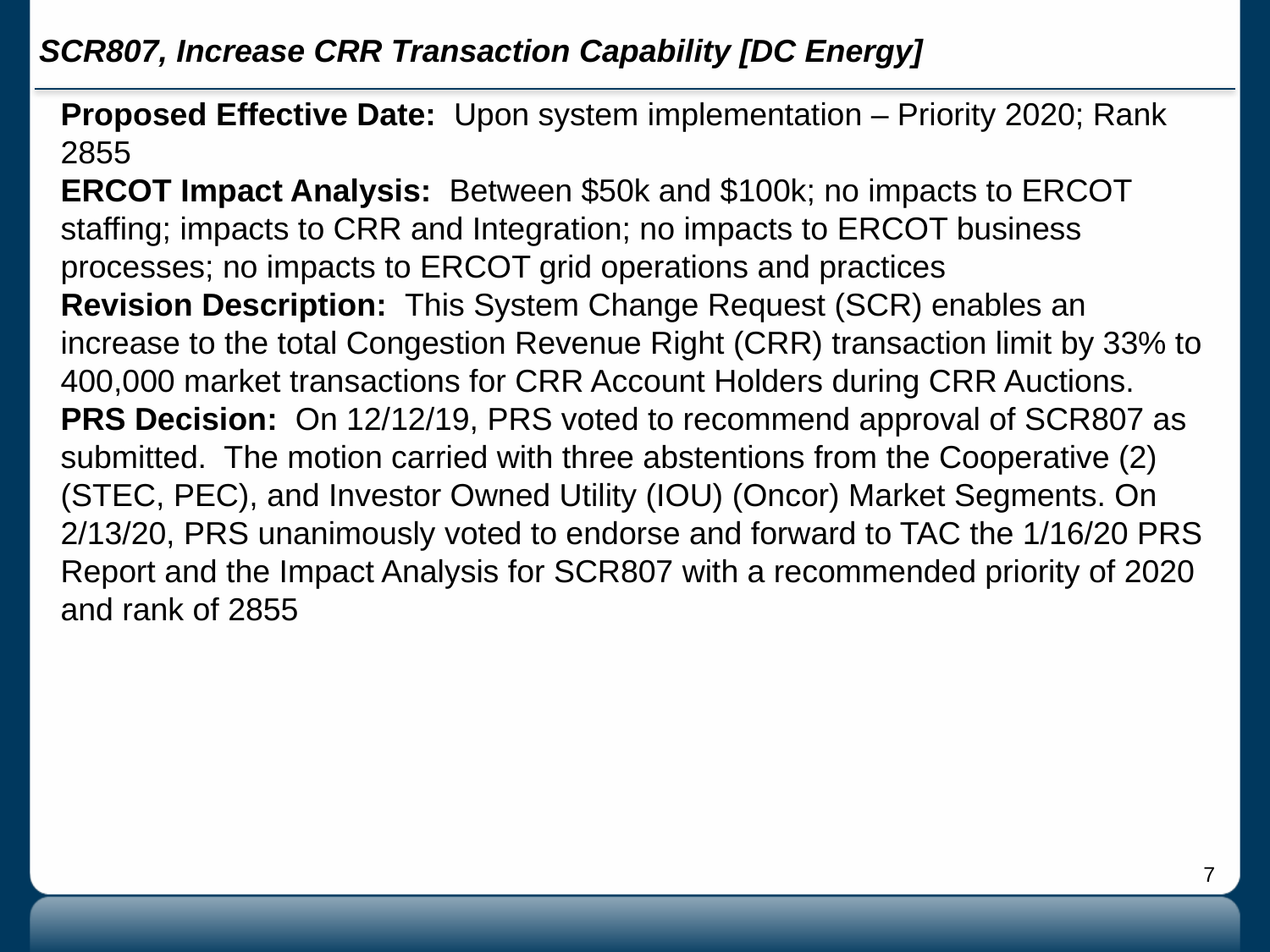

# SCR807, Increase CRR Transaction Capability [DC Energy]
Proposed Effective Date:  Upon system implementation – Priority 2020; Rank 2855
ERCOT Impact Analysis:  Between $50k and $100k; no impacts to ERCOT staffing; impacts to CRR and Integration; no impacts to ERCOT business processes; no impacts to ERCOT grid operations and practices
Revision Description:  This System Change Request (SCR) enables an increase to the total Congestion Revenue Right (CRR) transaction limit by 33% to 400,000 market transactions for CRR Account Holders during CRR Auctions.
PRS Decision:  On 12/12/19, PRS voted to recommend approval of SCR807 as submitted.  The motion carried with three abstentions from the Cooperative (2) (STEC, PEC), and Investor Owned Utility (IOU) (Oncor) Market Segments. On 2/13/20, PRS unanimously voted to endorse and forward to TAC the 1/16/20 PRS Report and the Impact Analysis for SCR807 with a recommended priority of 2020 and rank of 2855